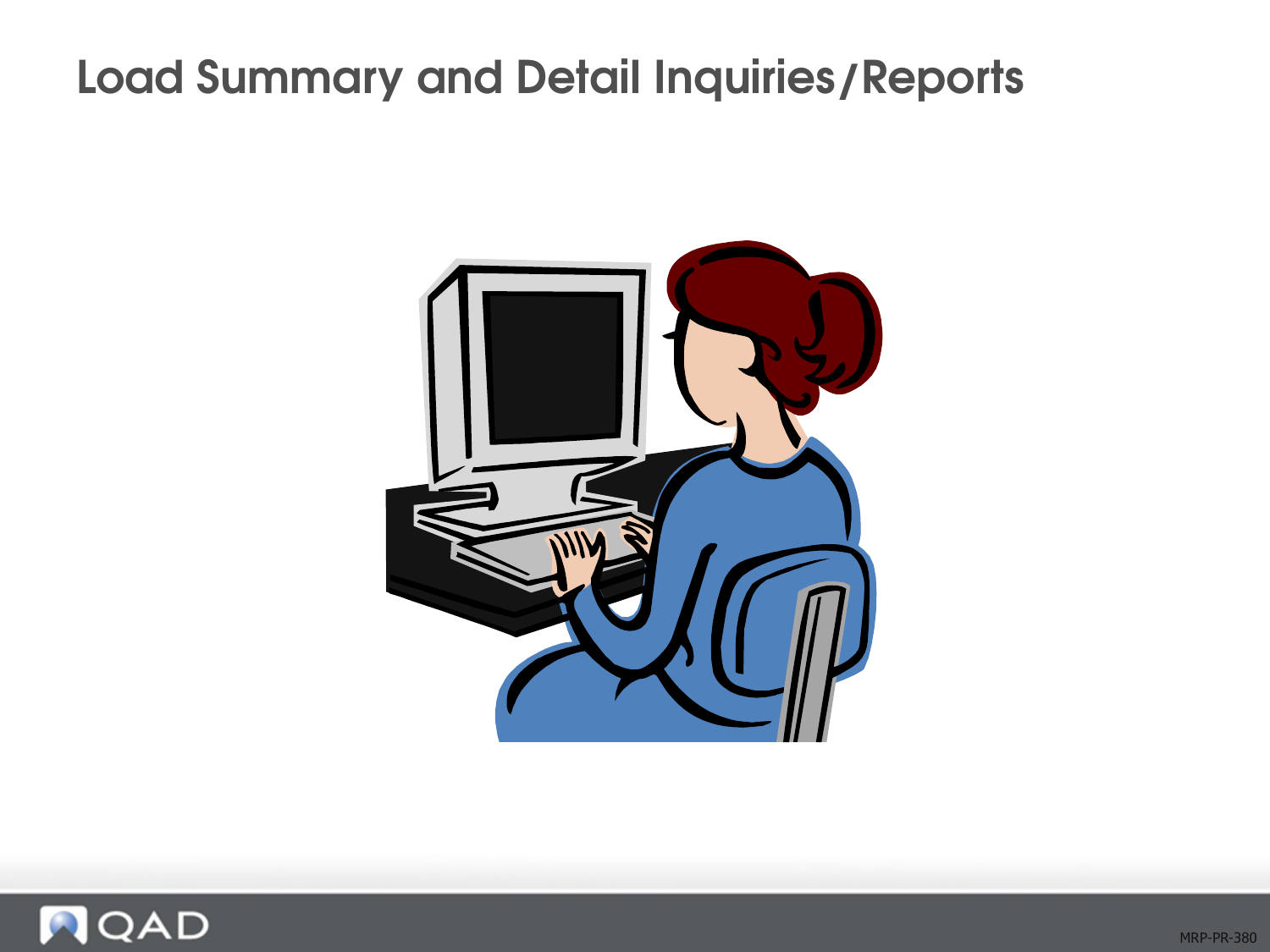

# Load Summary and Detail Inquiries/Reports

MRP-PR-380